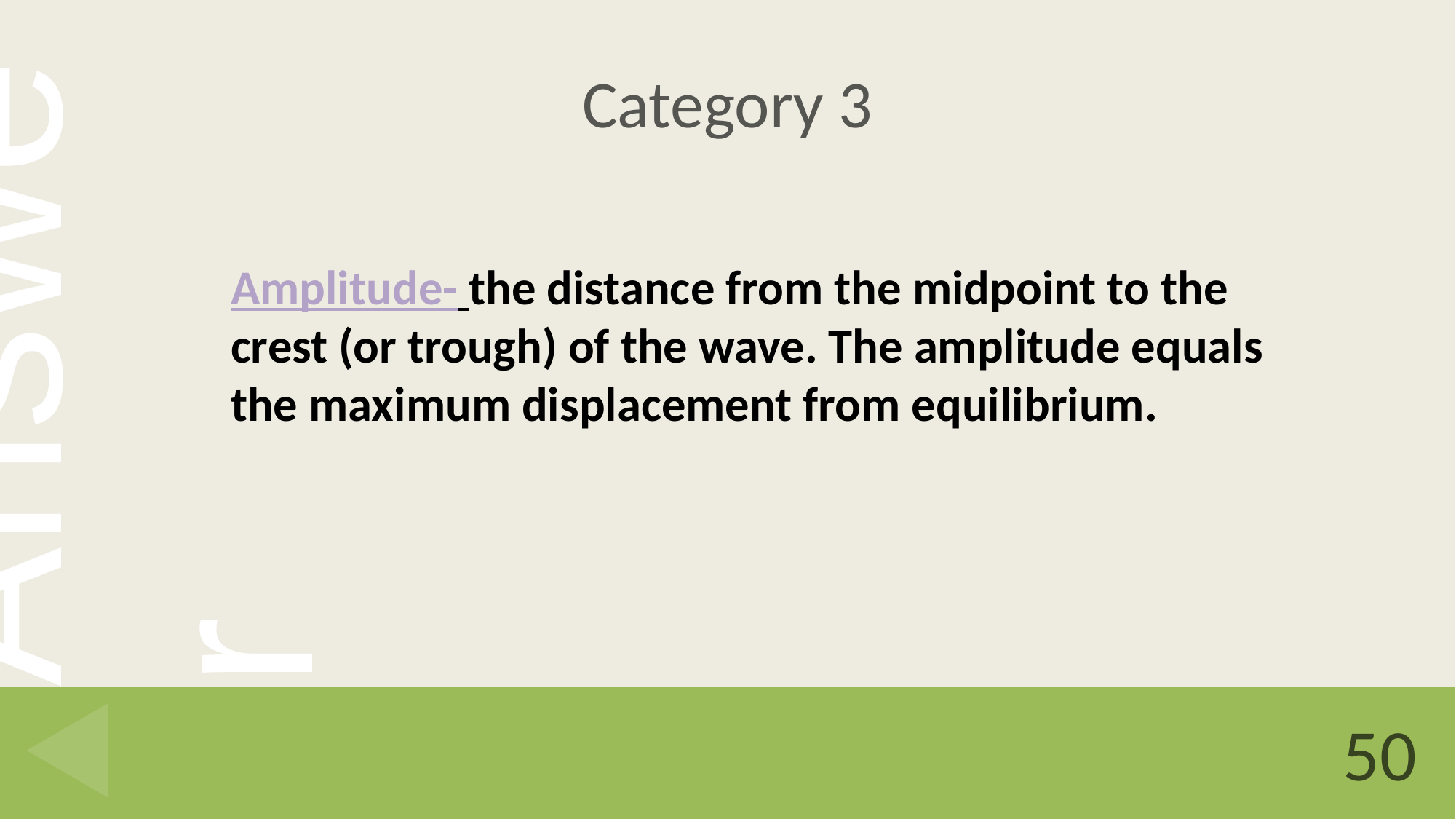

# Category 3
Amplitude- the distance from the midpoint to the crest (or trough) of the wave. The amplitude equals the maximum displacement from equilibrium.
50